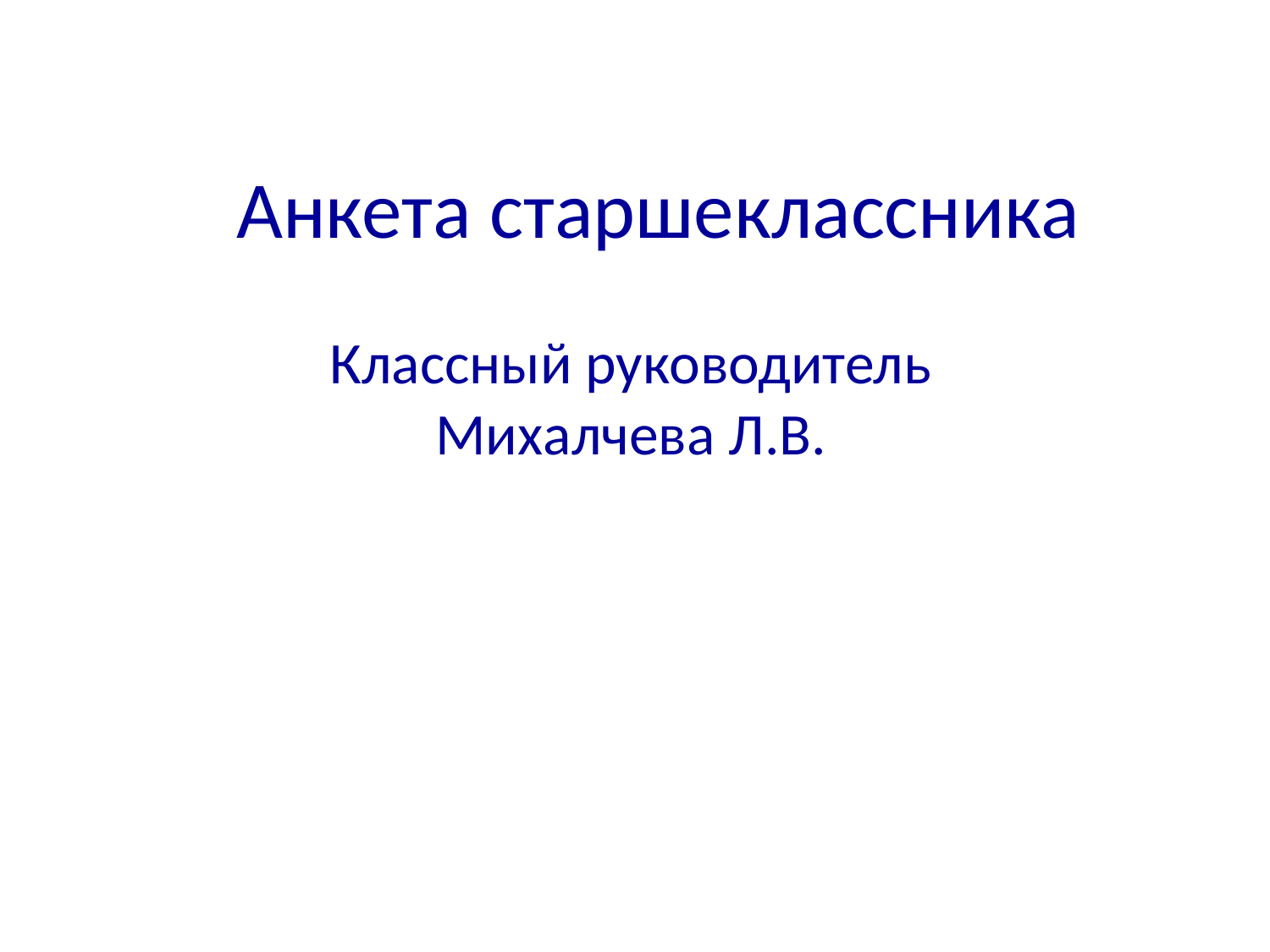

# Анкета старшеклассника Классный руководитель Михалчева Л.В.